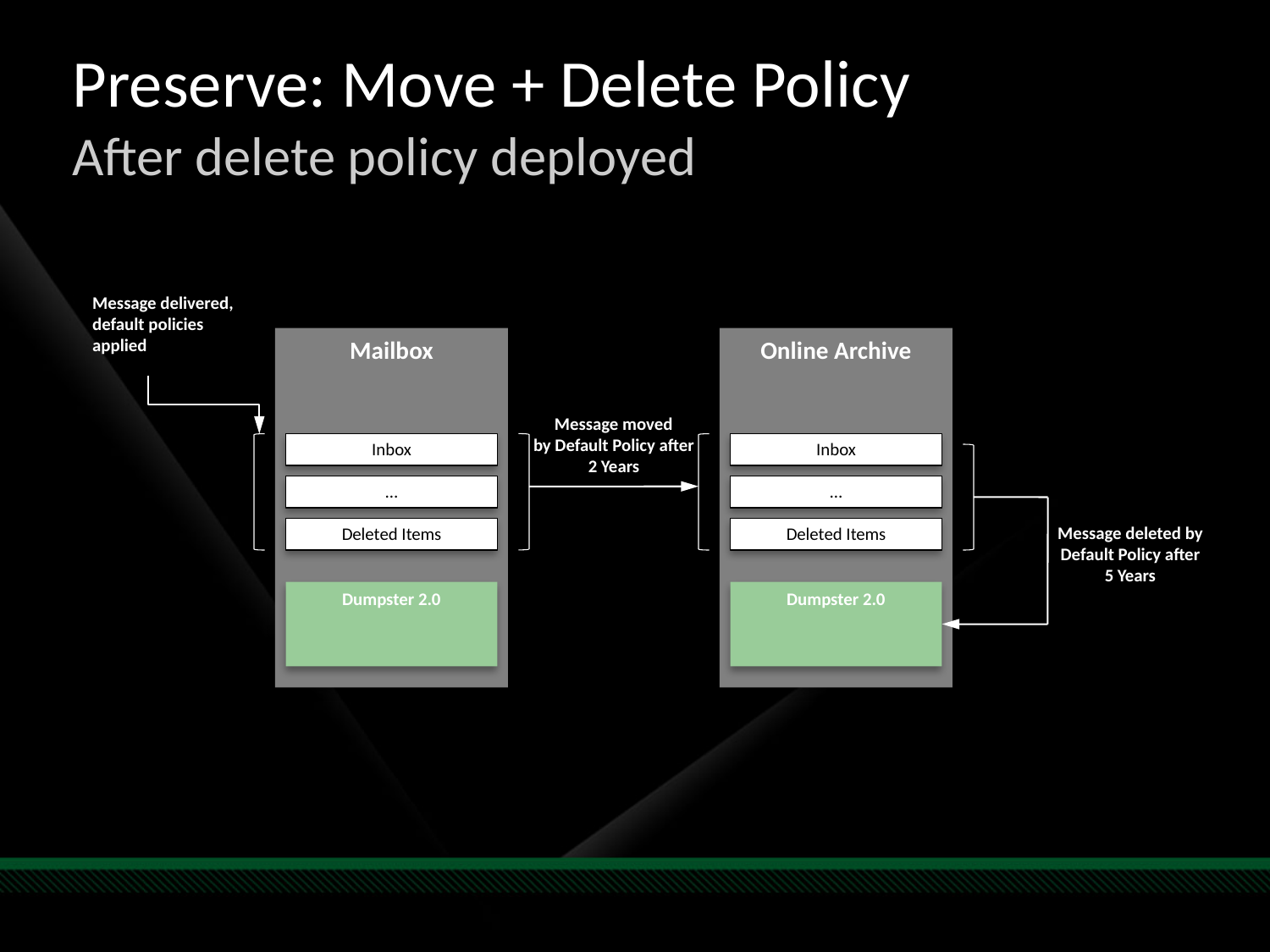

Preserve: Move + Delete Policy
After delete policy deployed
Message delivered, default policies applied
Mailbox
Online Archive
 2-10 yrs of E-mail
 Size 10-30GB
 Online Only
 1-2 yrs of E-mail
 Size 2-10GB
 Online and Offline
Message moved
by Default Policy after 2 Years
Inbox

Inbox

…
…
Message deleted by Default Policy after 5 Years
Deleted Items
Deleted Items
Dumpster 2.0
Dumpster 2.0
Recoverable Items
Recoverale Items